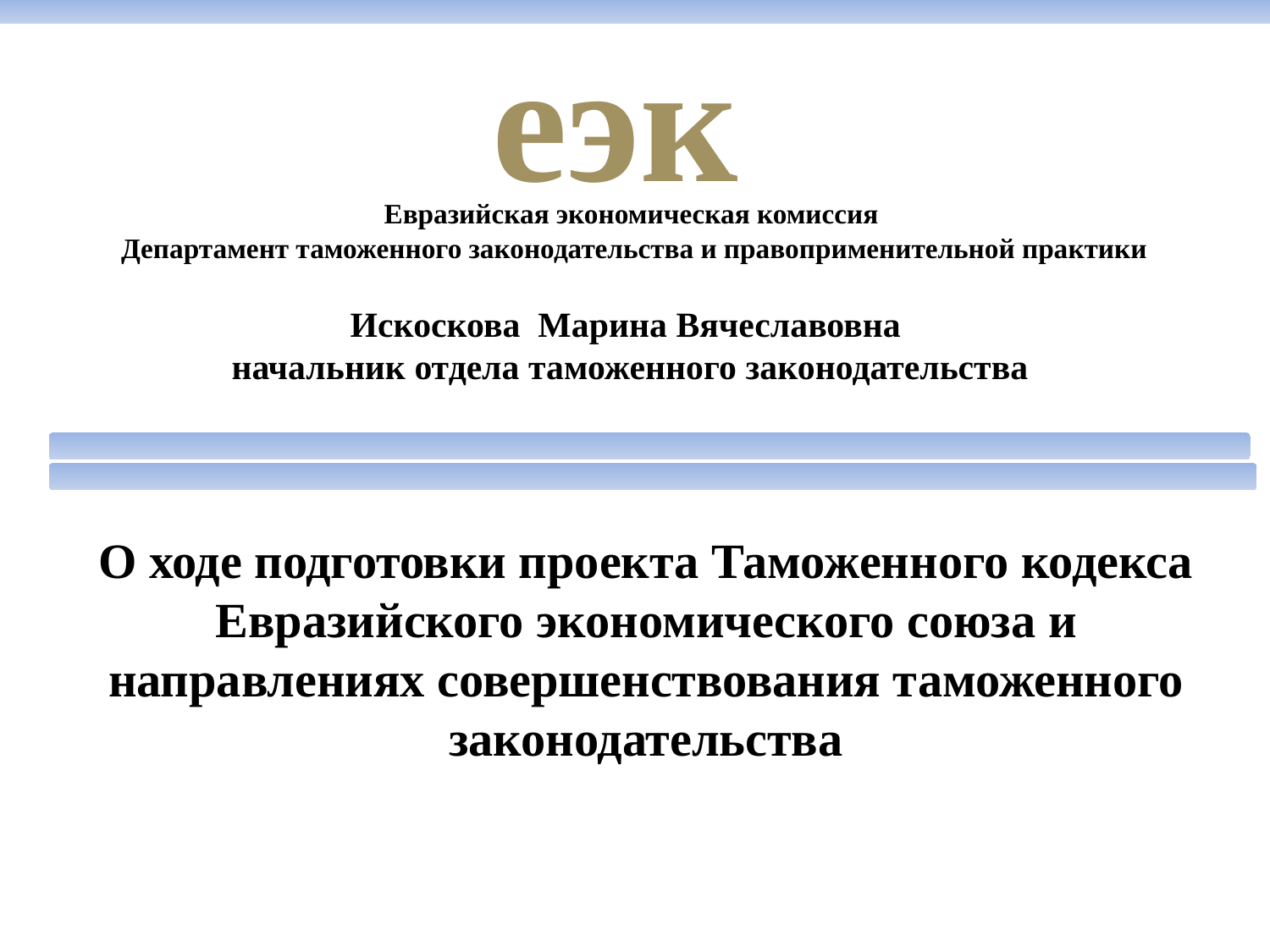

еэк
Евразийская экономическая комиссия
Департамент таможенного законодательства и правоприменительной практики

Искоскова  Марина Вячеславовна
начальник отдела таможенного законодательства
# О ходе подготовки проекта Таможенного кодекса Евразийского экономического союза и направлениях совершенствования таможенного законодательства